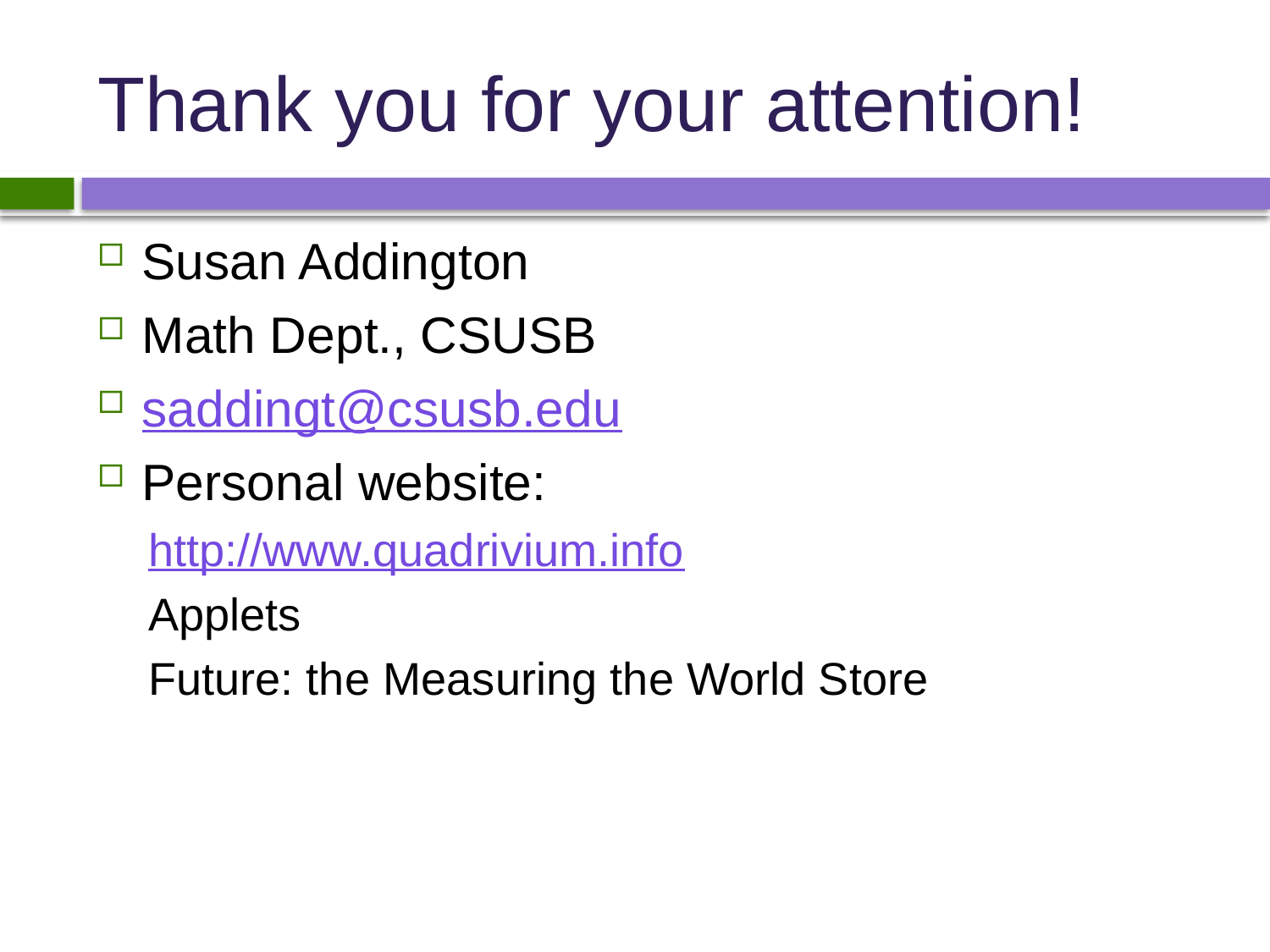

# Thank you for your attention!
Susan Addington
Math Dept., CSUSB
saddingt@csusb.edu
Personal website:
http://www.quadrivium.info
Applets
Future: the Measuring the World Store